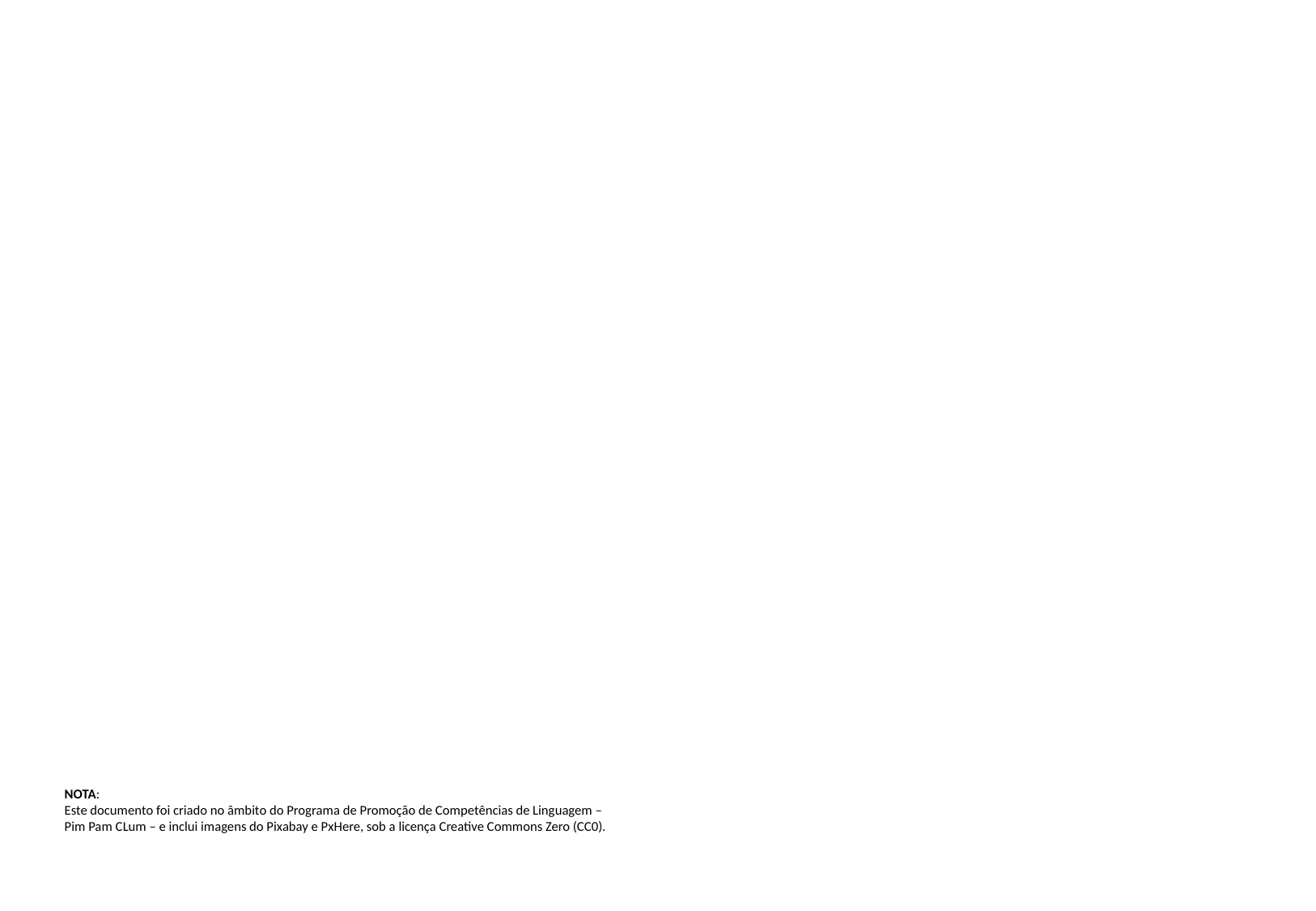

NOTA:
Este documento foi criado no âmbito do Programa de Promoção de Competências de Linguagem –
Pim Pam CLum – e inclui imagens do Pixabay e PxHere, sob a licença Creative Commons Zero (CC0).